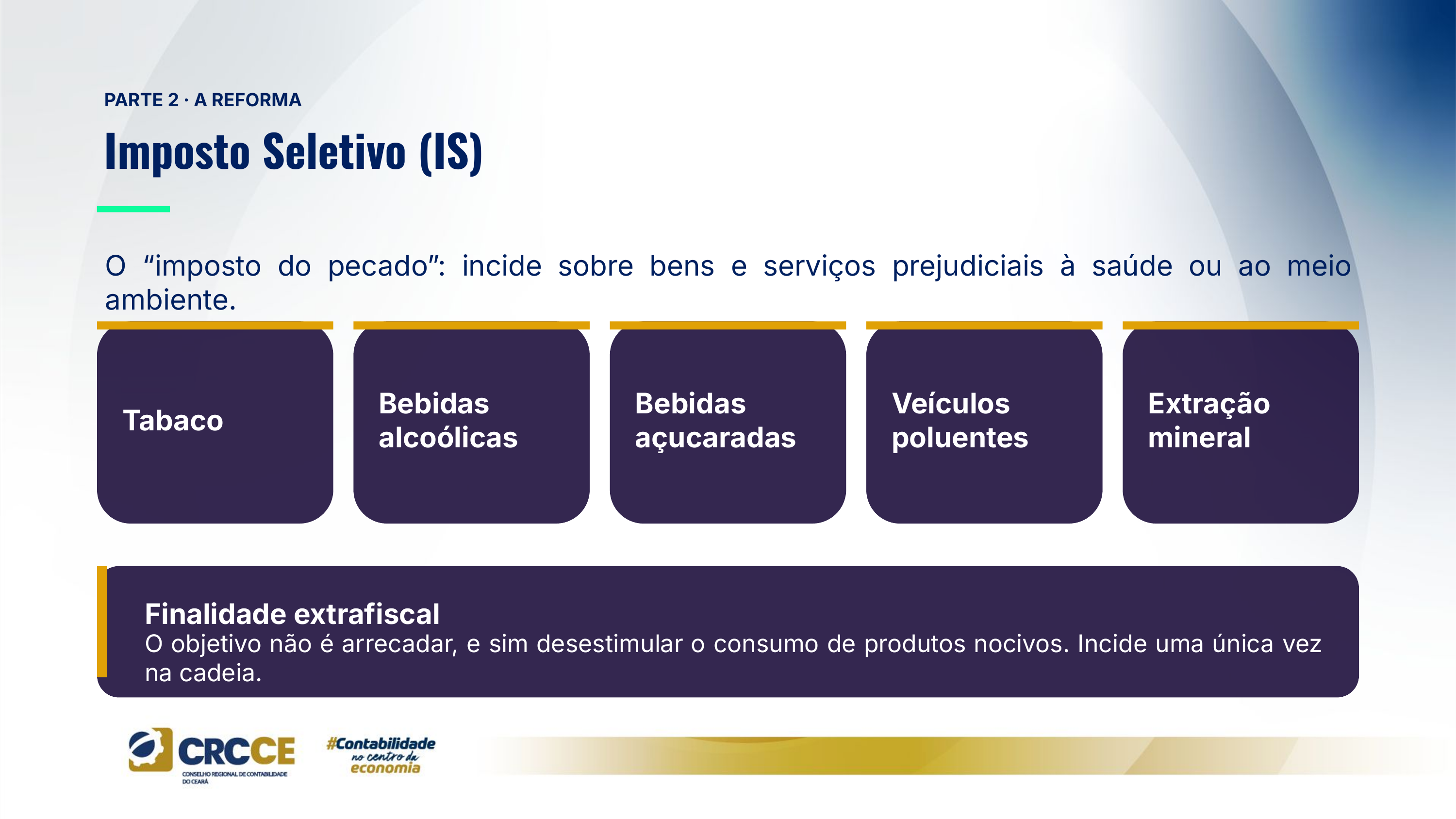

PARTE 2 · A REFORMA
Imposto Seletivo (IS)

O “imposto do pecado”: incide sobre bens e serviços prejudiciais à saúde ou ao meio ambiente.

Bebidas alcoólicas
Bebidas açucaradas
Veículos poluentes
Extração mineral
Tabaco

Finalidade extrafiscal
O objetivo não é arrecadar, e sim desestimular o consumo de produtos nocivos. Incide uma única vez na cadeia.